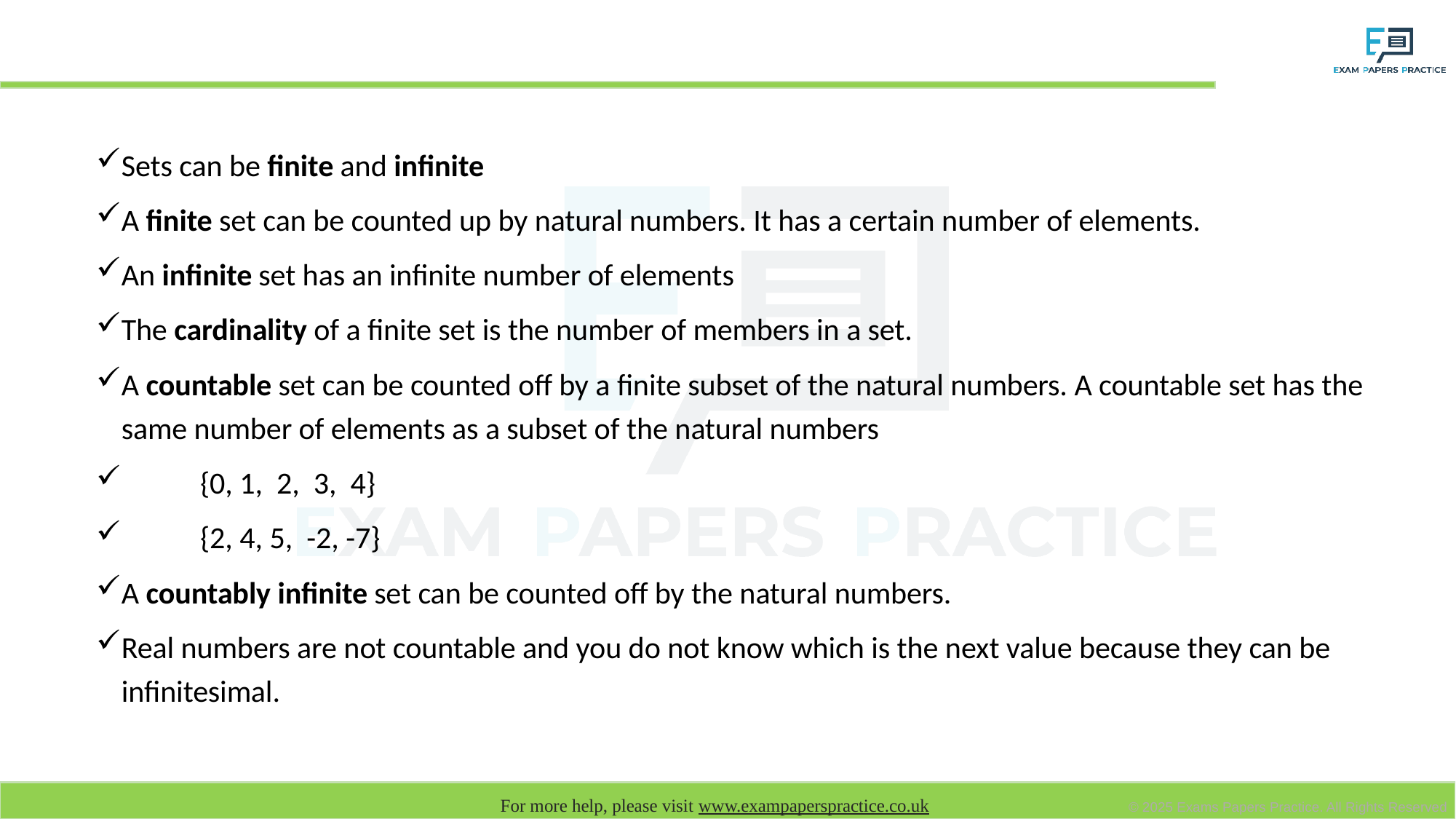

# Finite and Infinite Sets
Sets can be finite and infinite
A finite set can be counted up by natural numbers. It has a certain number of elements.
An infinite set has an infinite number of elements
The cardinality of a finite set is the number of members in a set.
A countable set can be counted off by a finite subset of the natural numbers. A countable set has the same number of elements as a subset of the natural numbers
	{0, 1,  2,  3,  4}
	{2, 4, 5,  -2, -7}
A countably infinite set can be counted off by the natural numbers.
Real numbers are not countable and you do not know which is the next value because they can be infinitesimal.